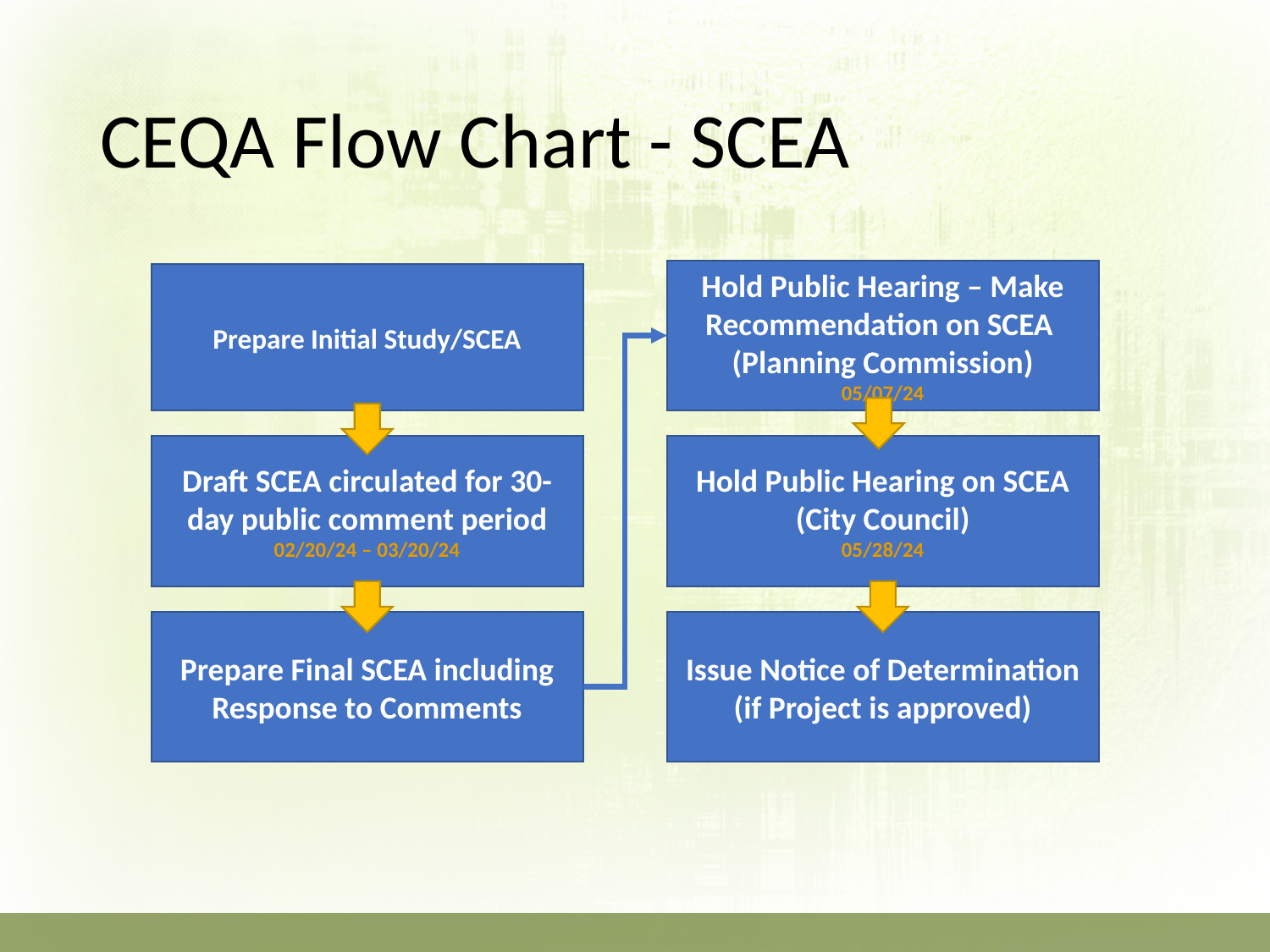

# CEQA Flow Chart - SCEA
Hold Public Hearing – Make Recommendation on SCEA
(Planning Commission)
05/07/24
Prepare Initial Study/SCEA

Draft SCEA circulated for 30-day public comment period
02/20/24 – 03/20/24
Hold Public Hearing on SCEA
(City Council)
05/28/24

Issue Notice of Determination
(if Project is approved)
Prepare Final SCEA including Response to Comments